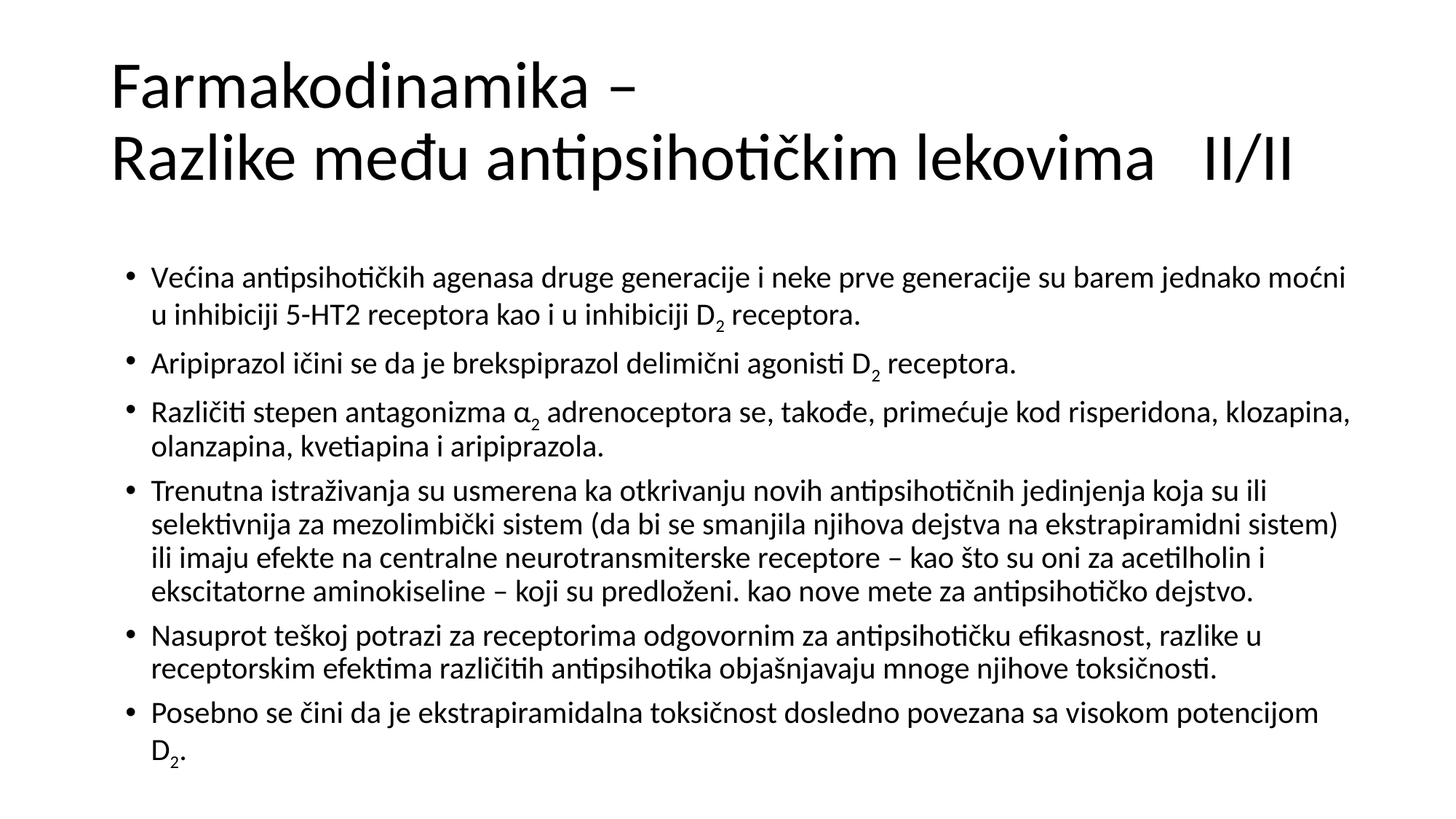

# Farmakodinamika – Razlike među antipsihotičkim lekovima	II/II
Većina antipsihotičkih agenasa druge generacije i neke prve generacije su barem jednako moćni u inhibiciji 5-HT2 receptora kao i u inhibiciji D2 receptora.
Aripiprazol ičini se da je brekspiprazol delimični agonisti D2 receptora.
Različiti stepen antagonizma α2 adrenoceptora se, takođe, primećuje kod risperidona, klozapina, olanzapina, kvetiapina i aripiprazola.
Trenutna istraživanja su usmerena ka otkrivanju novih antipsihotičnih jedinjenja koja su ili selektivnija za mezolimbički sistem (da bi se smanjila njihova dejstva na ekstrapiramidni sistem) ili imaju efekte na centralne neurotransmiterske receptore – kao što su oni za acetilholin i ekscitatorne aminokiseline – koji su predloženi. kao nove mete za antipsihotičko dejstvo.
Nasuprot teškoj potrazi za receptorima odgovornim za antipsihotičku efikasnost, razlike u receptorskim efektima različitih antipsihotika objašnjavaju mnoge njihove toksičnosti.
Posebno se čini da je ekstrapiramidalna toksičnost dosledno povezana sa visokom potencijom D2.